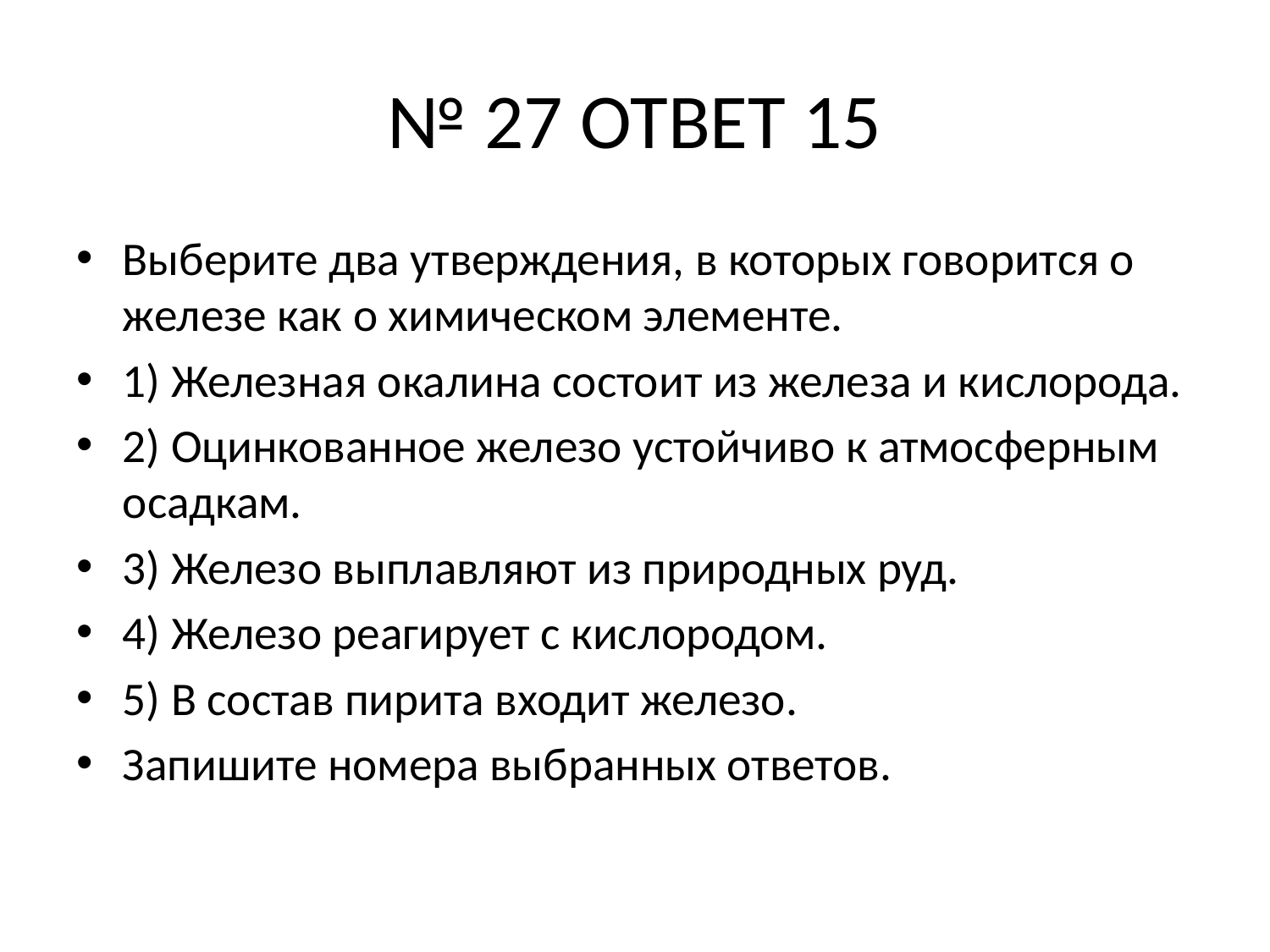

# № 27 ОТВЕТ 15
Выберите два утверждения, в которых говорится о железе как о химическом элементе.
1) Железная окалина состоит из железа и кислорода.
2) Оцинкованное железо устойчиво к атмосферным осадкам.
3) Железо выплавляют из природных руд.
4) Железо реагирует с кислородом.
5) В состав пирита входит железо.
Запишите номера выбранных ответов.